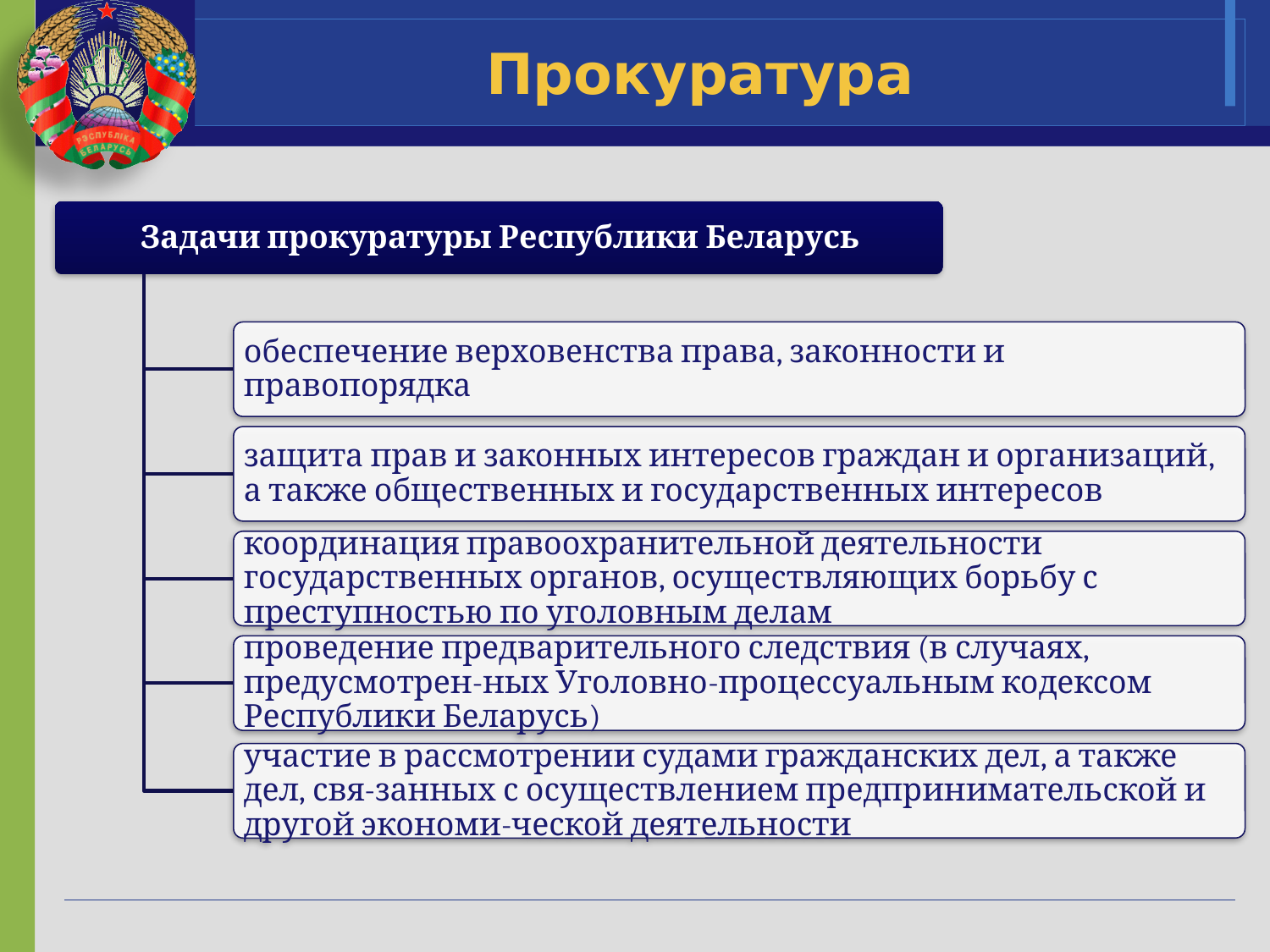

# Прокуратура
Задачи прокуратуры Республики Беларусь
обеспечение верховенства права, законности и правопорядка
защита прав и законных интересов граждан и организаций, а также общественных и государственных интересов
координация правоохранительной деятельности государственных органов, осуществляющих борьбу с преступностью по уголовным делам
проведение предварительного следствия (в случаях, предусмотрен-ных Уголовно-процессуальным кодексом Республики Беларусь)
участие в рассмотрении судами гражданских дел, а также дел, свя-занных с осуществлением предпринимательской и другой экономи-ческой деятельности